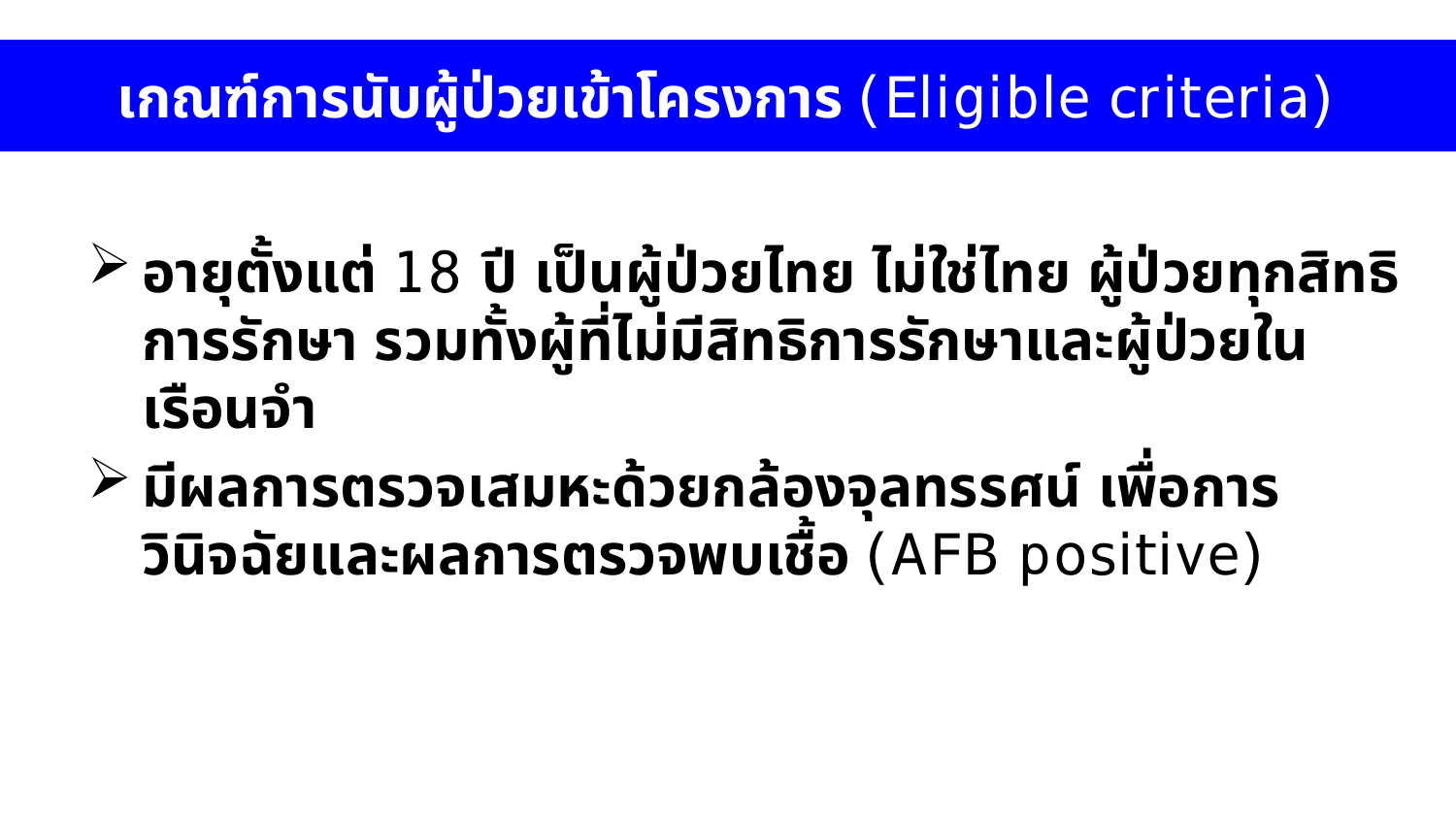

# เกณฑ์การนับผู้ป่วยเข้าโครงการ (Eligible criteria)
อายุตั้งแต่ 18 ปี เป็นผู้ป่วยไทย ไม่ใช่ไทย ผู้ป่วยทุกสิทธิการรักษา รวมทั้งผู้ที่ไม่มีสิทธิการรักษาและผู้ป่วยในเรือนจำ
มีผลการตรวจเสมหะด้วยกล้องจุลทรรศน์ เพื่อการวินิจฉัยและผลการตรวจพบเชื้อ (AFB positive)